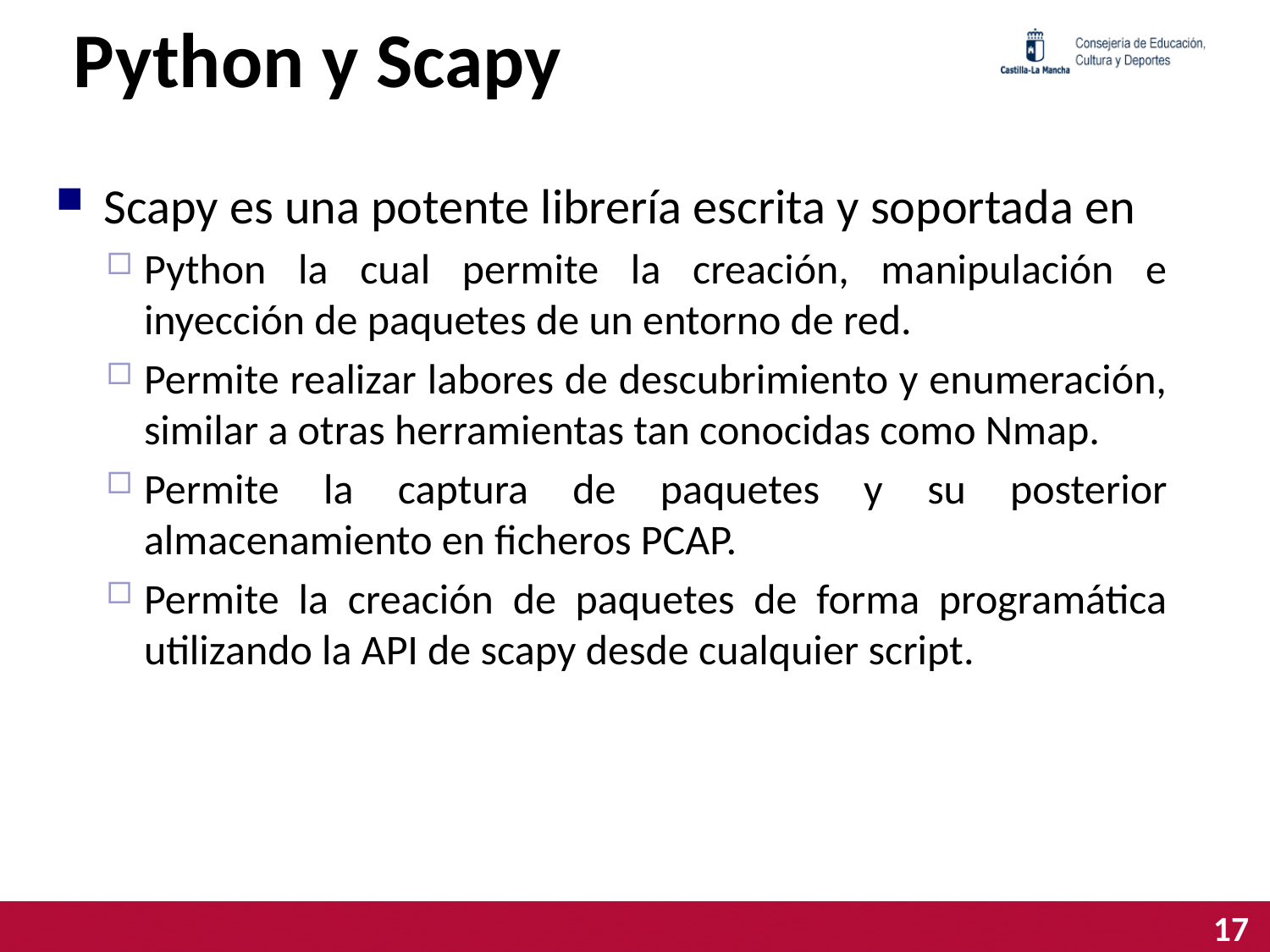

# Python y Scapy
Scapy es una potente librería escrita y soportada en
Python la cual permite la creación, manipulación e inyección de paquetes de un entorno de red.
Permite realizar labores de descubrimiento y enumeración, similar a otras herramientas tan conocidas como Nmap.
Permite la captura de paquetes y su posterior almacenamiento en ficheros PCAP.
Permite la creación de paquetes de forma programática utilizando la API de scapy desde cualquier script.